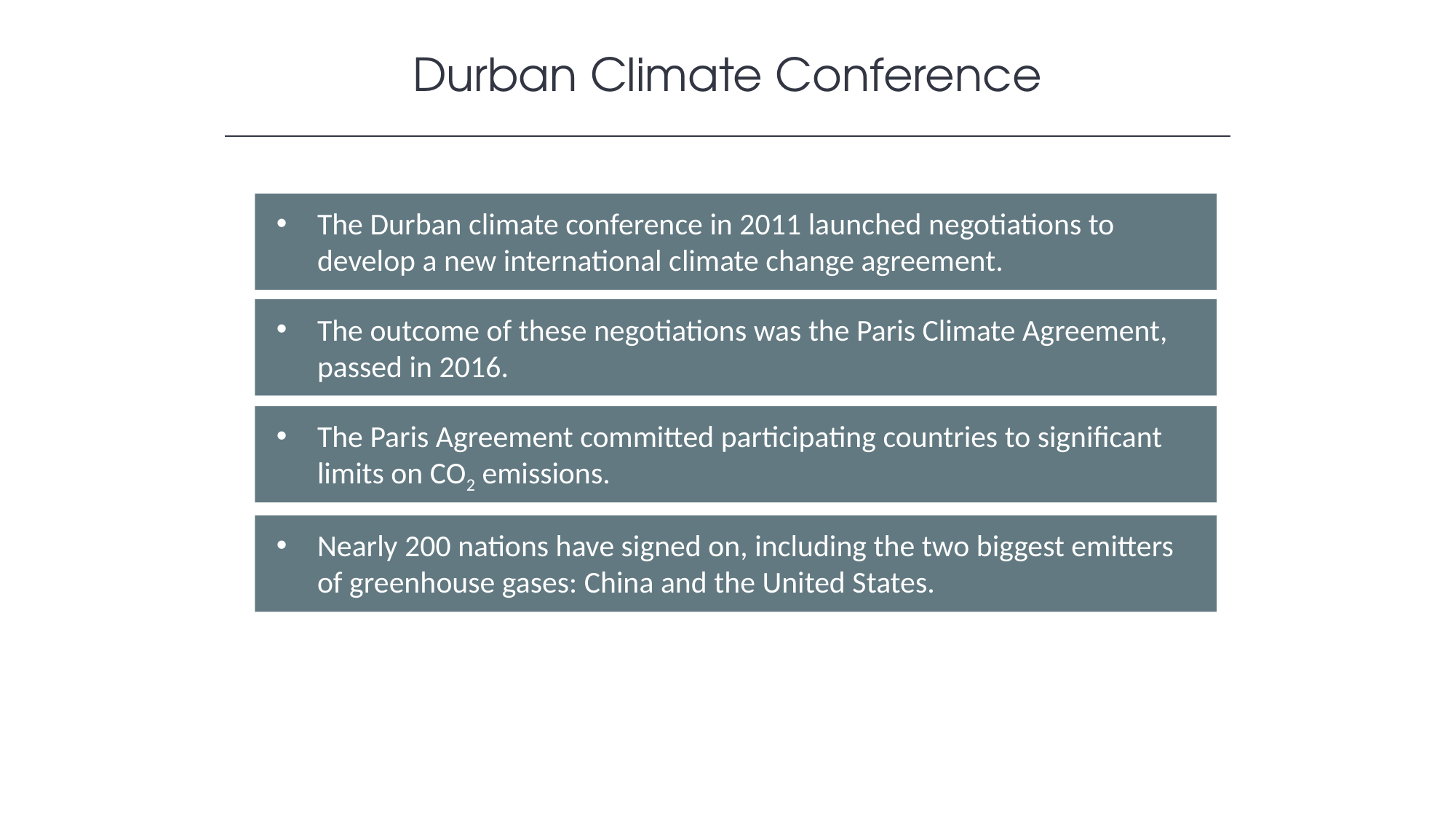

Durban Climate Conference

The Durban climate conference in 2011 launched negotiations to develop a new international climate change agreement.

The outcome of these negotiations was the Paris Climate Agreement, passed in 2016.

The Paris Agreement committed participating countries to significant limits on CO2 emissions.

Nearly 200 nations have signed on, including the two biggest emitters of greenhouse gases: China and the United States.